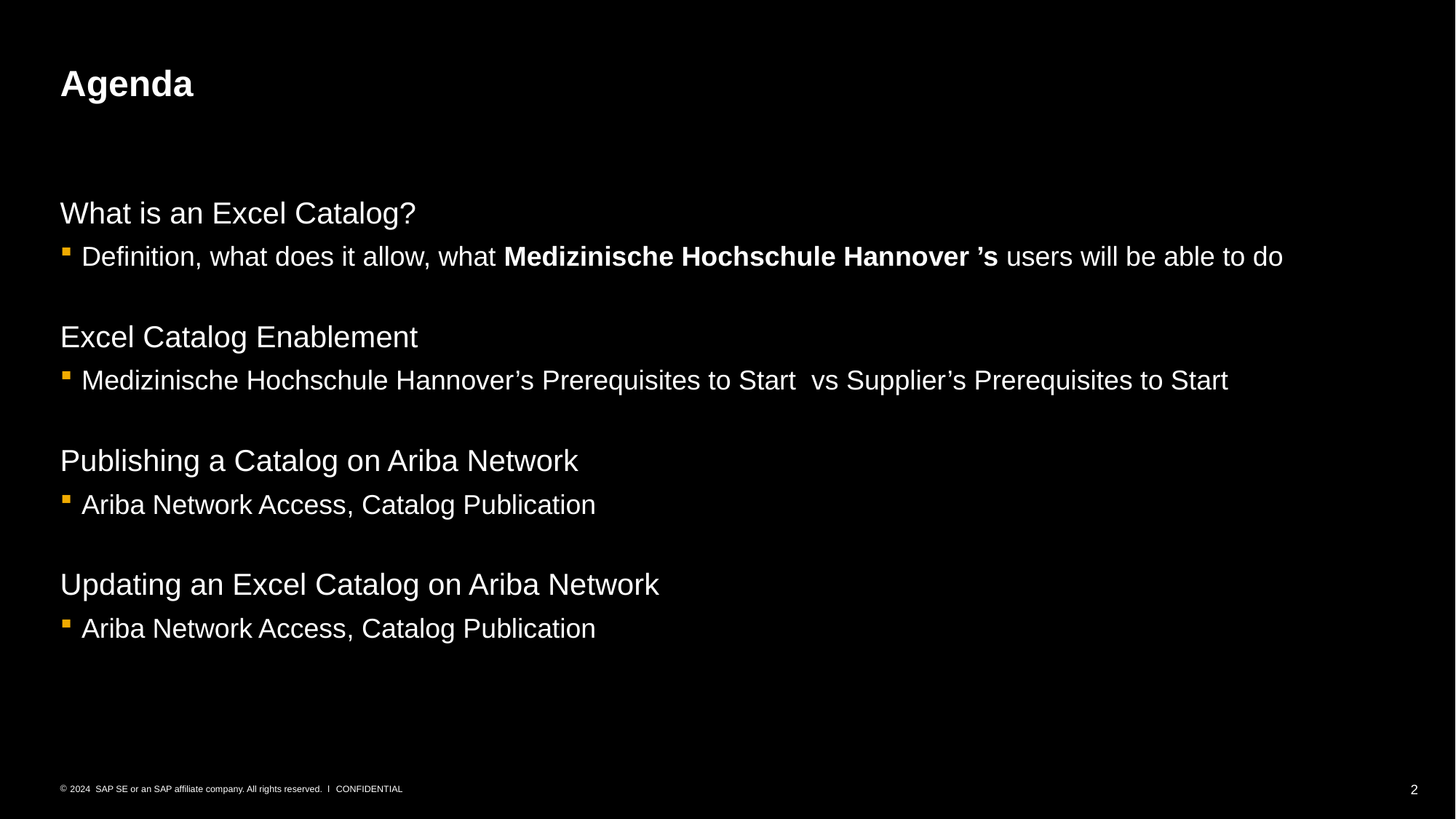

# Agenda
What is an Excel Catalog?
Definition, what does it allow, what Medizinische Hochschule Hannover ’s users will be able to do
Excel Catalog Enablement
Medizinische Hochschule Hannover’s Prerequisites to Start  vs Supplier’s Prerequisites to Start
Publishing a Catalog on Ariba Network
Ariba Network Access, Catalog Publication
Updating an Excel Catalog on Ariba Network
Ariba Network Access, Catalog Publication